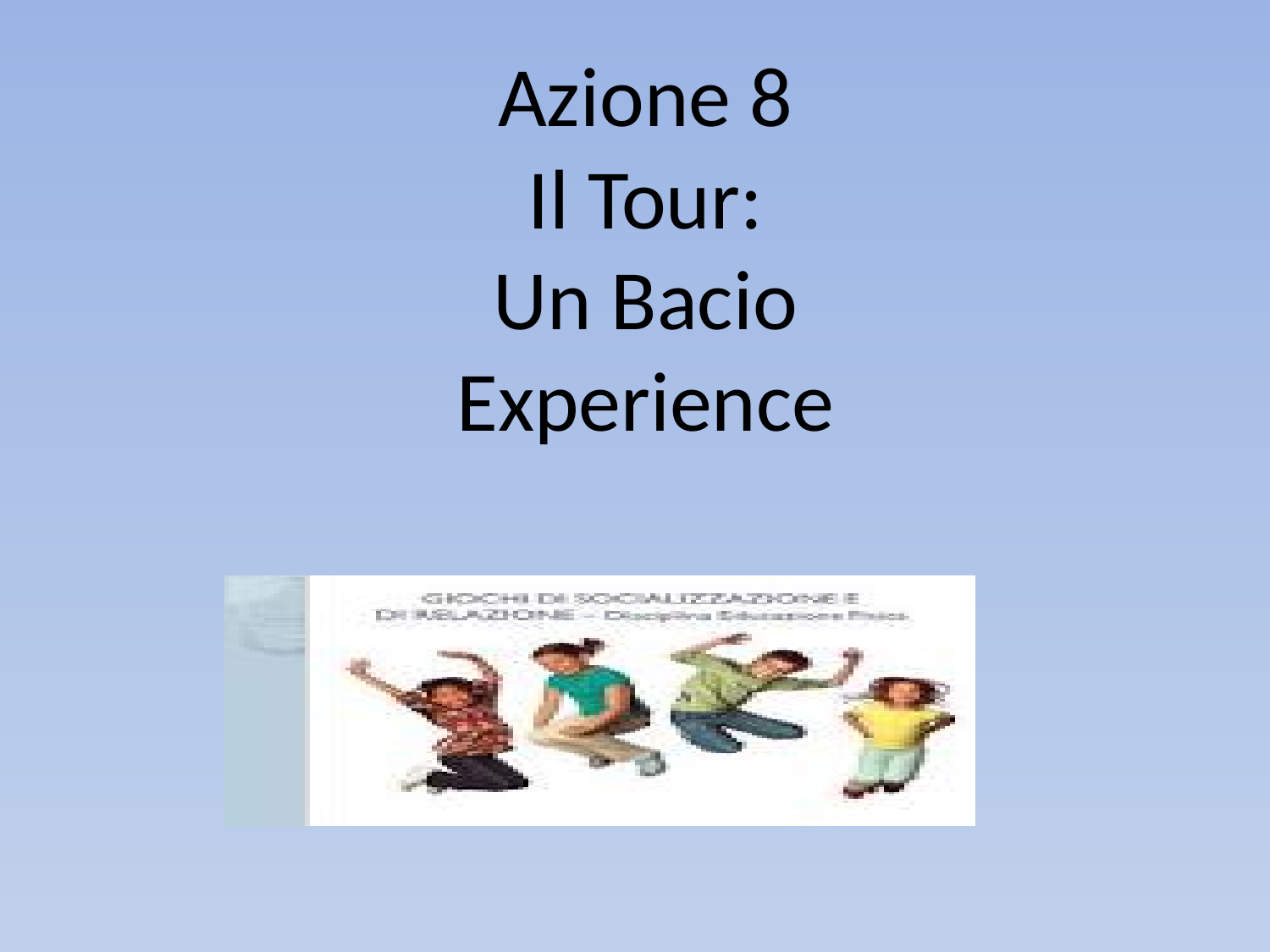

Azione 8
Il Tour:
Un Bacio
Experience